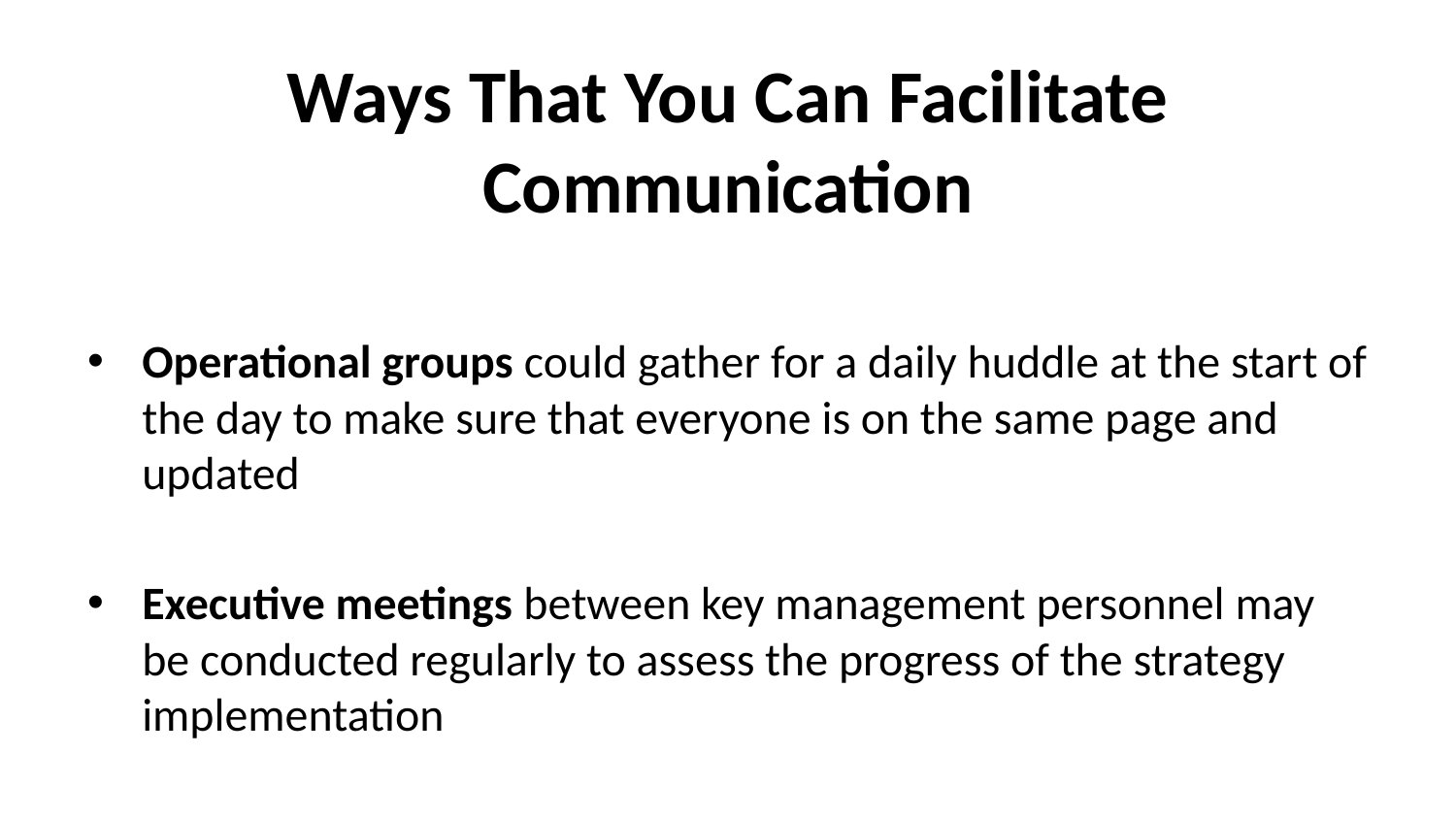

# Ways That You Can Facilitate Communication
Operational groups could gather for a daily huddle at the start of the day to make sure that everyone is on the same page and updated

Executive meetings between key management personnel may be conducted regularly to assess the progress of the strategy implementation